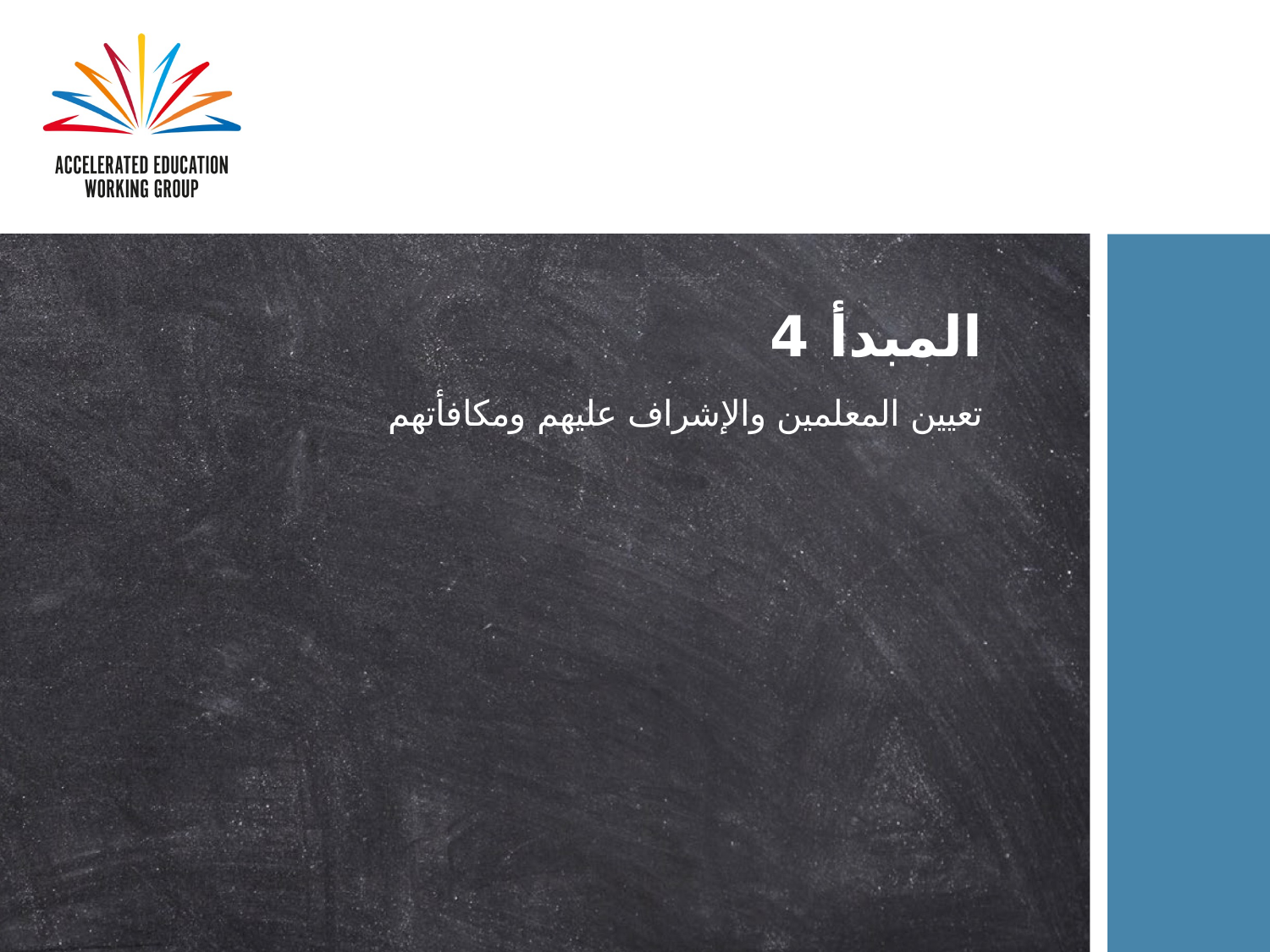

المبدأ 4
تعيين المعلمين والإشراف عليهم ومكافأتهم